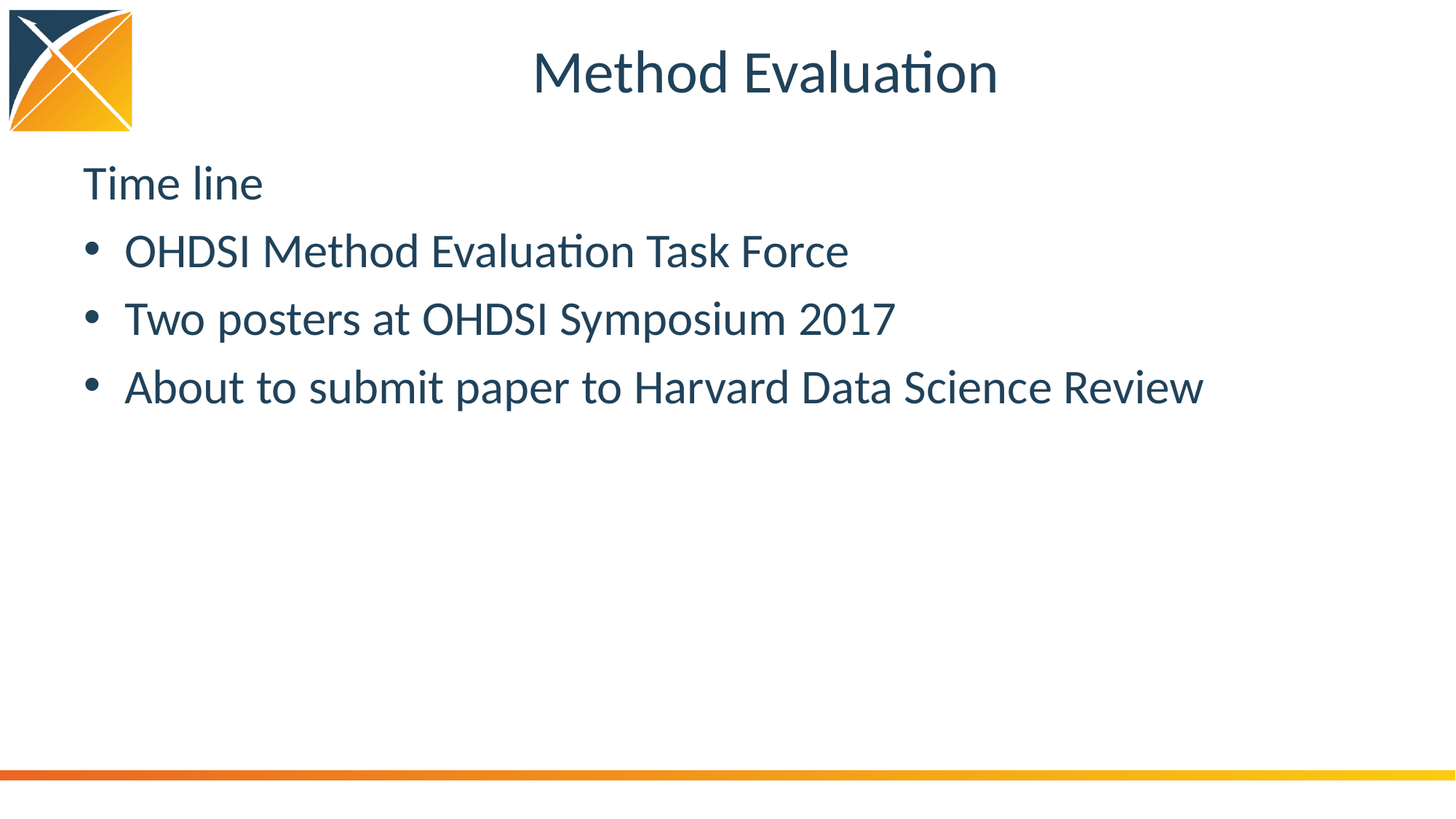

# Method Evaluation
Time line
OHDSI Method Evaluation Task Force
Two posters at OHDSI Symposium 2017
About to submit paper to Harvard Data Science Review